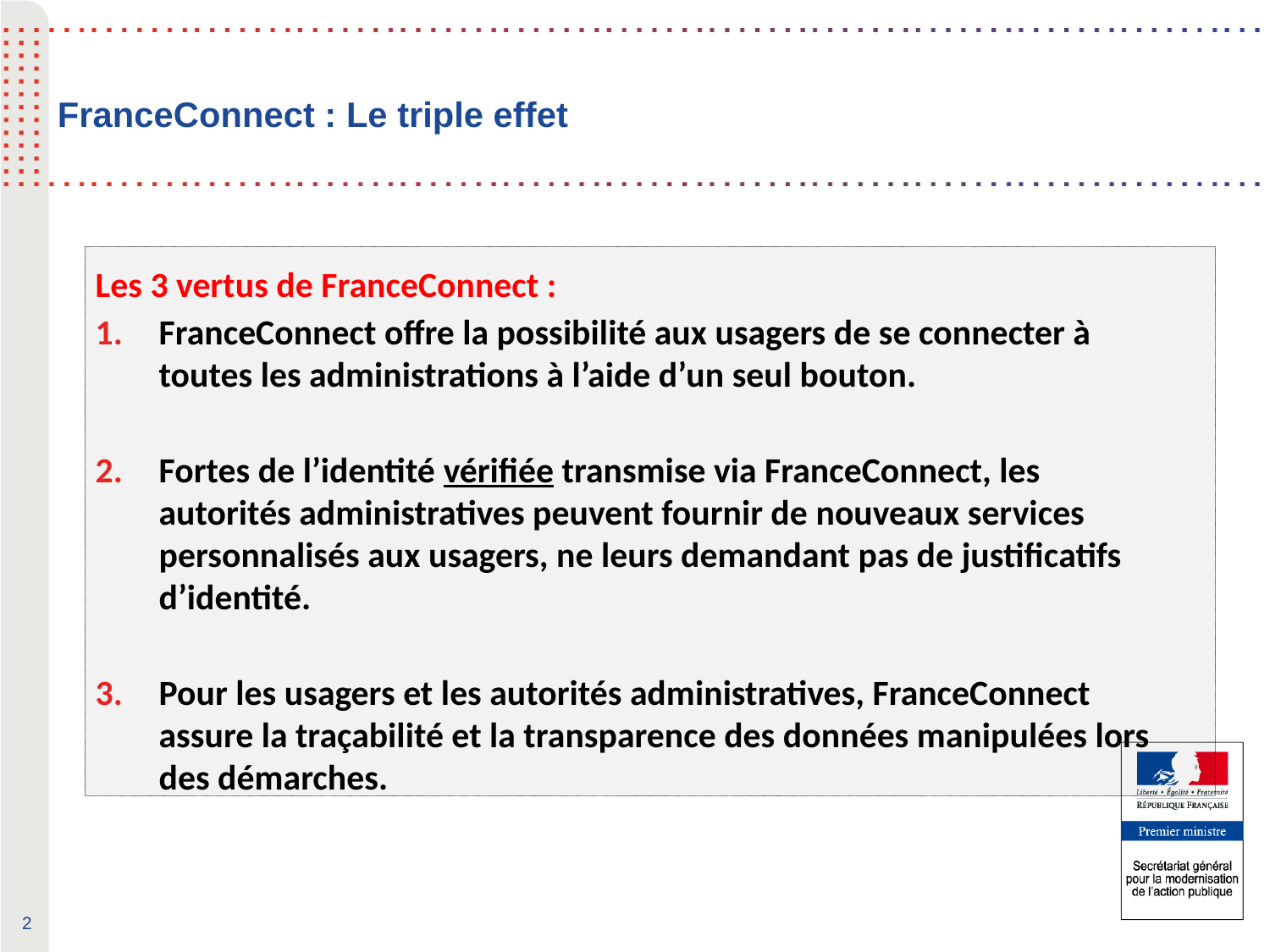

FranceConnect : Le triple effet

Les 3 vertus de FranceConnect :
FranceConnect offre la possibilité aux usagers de se connecter à toutes les administrations à l’aide d’un seul bouton.

Fortes de l’identité vérifiée transmise via FranceConnect, les autorités administratives peuvent fournir de nouveaux services personnalisés aux usagers, ne leurs demandant pas de justificatifs d’identité.

Pour les usagers et les autorités administratives, FranceConnect assure la traçabilité et la transparence des données manipulées lors des démarches.